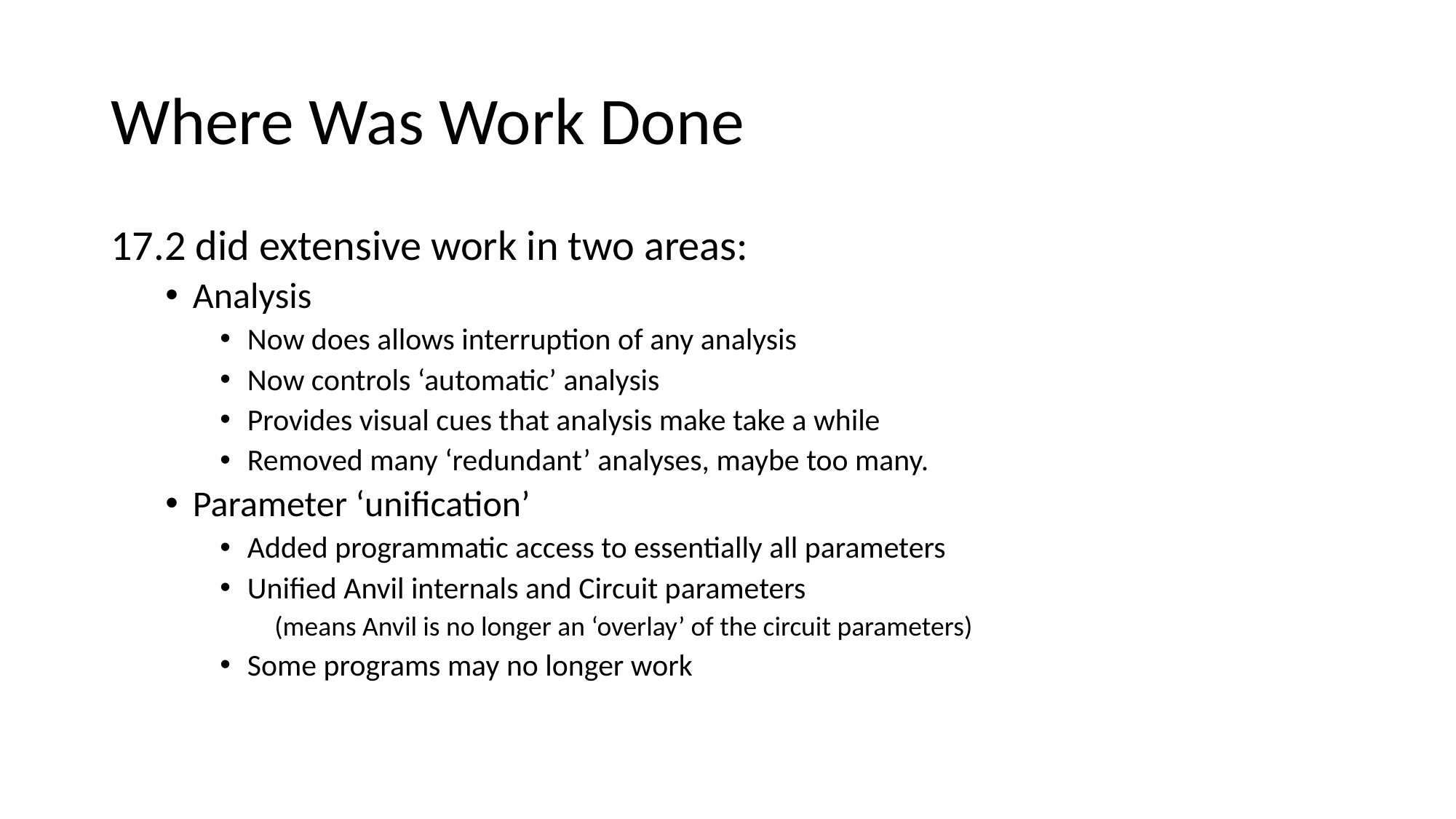

# Where Was Work Done
17.2 did extensive work in two areas:
Analysis
Now does allows interruption of any analysis
Now controls ‘automatic’ analysis
Provides visual cues that analysis make take a while
Removed many ‘redundant’ analyses, maybe too many.
Parameter ‘unification’
Added programmatic access to essentially all parameters
Unified Anvil internals and Circuit parameters
(means Anvil is no longer an ‘overlay’ of the circuit parameters)
Some programs may no longer work